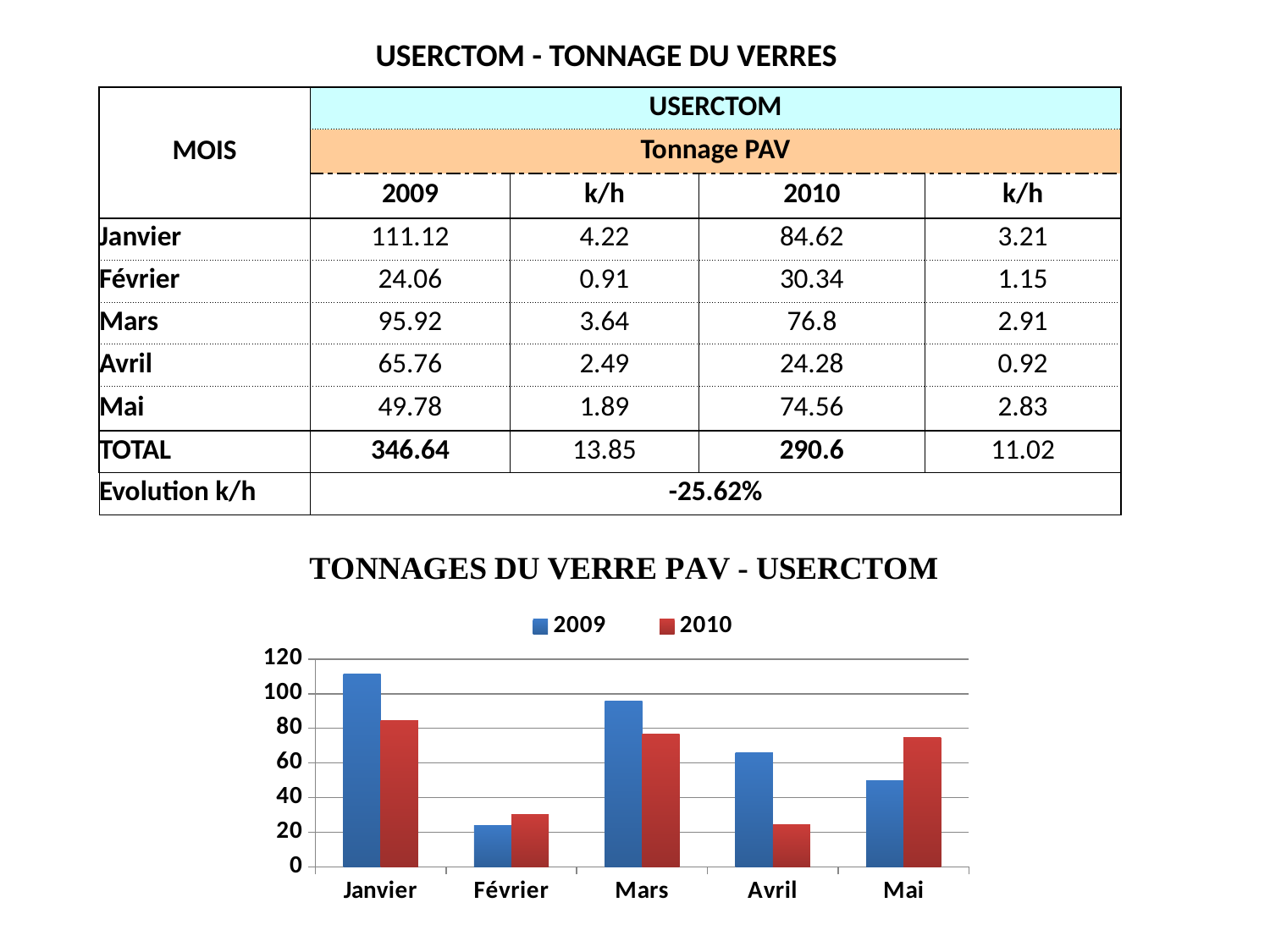

| USERCTOM - TONNAGE DU VERRES |  |  |  |  |
| --- | --- | --- | --- | --- |
| MOIS | USERCTOM |  |  |  |
|  | Tonnage PAV |  |  |  |
|  | 2009 | k/h | 2010 | k/h |
| Janvier | 111.12 | 4.22 | 84.62 | 3.21 |
| Février | 24.06 | 0.91 | 30.34 | 1.15 |
| Mars | 95.92 | 3.64 | 76.8 | 2.91 |
| Avril | 65.76 | 2.49 | 24.28 | 0.92 |
| Mai | 49.78 | 1.89 | 74.56 | 2.83 |
| TOTAL | 346.64 | 13.85 | 290.6 | 11.02 |
| Evolution k/h | -25.62% |  |  |  |

### Chart

| Category |  |  |
|---|---|---|
| Janvier | 111.11999999999999 | 84.61999999999999 |
| Février | 24.06 | 30.34 |
| Mars | 95.92 | 76.8 |
| Avril | 65.76 | 24.279999999999987 |
| Mai | 49.78 | 74.56 |